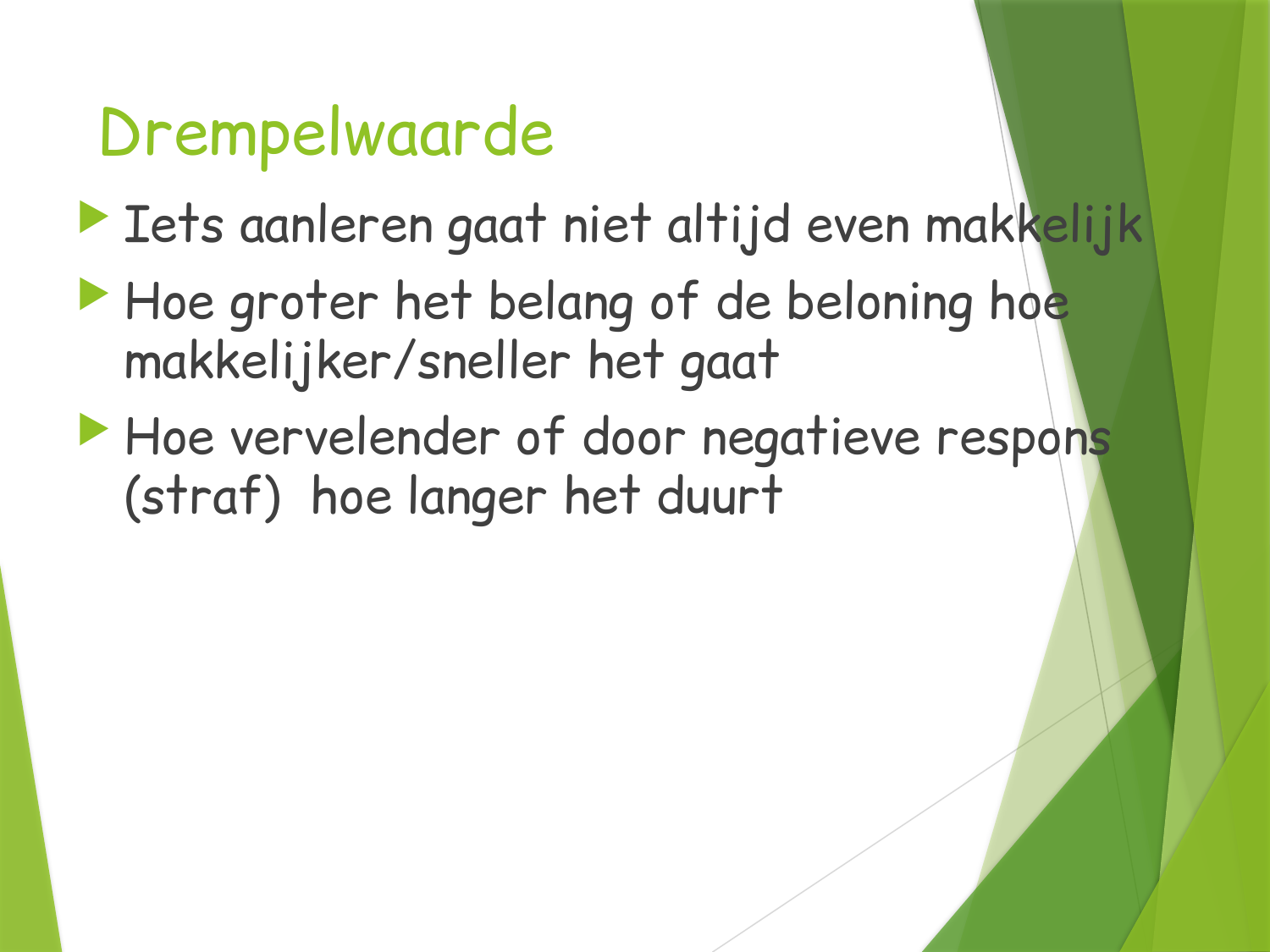

# Drempelwaarde
Iets aanleren gaat niet altijd even makkelijk
Hoe groter het belang of de beloning hoe makkelijker/sneller het gaat
Hoe vervelender of door negatieve respons (straf)  hoe langer het duurt